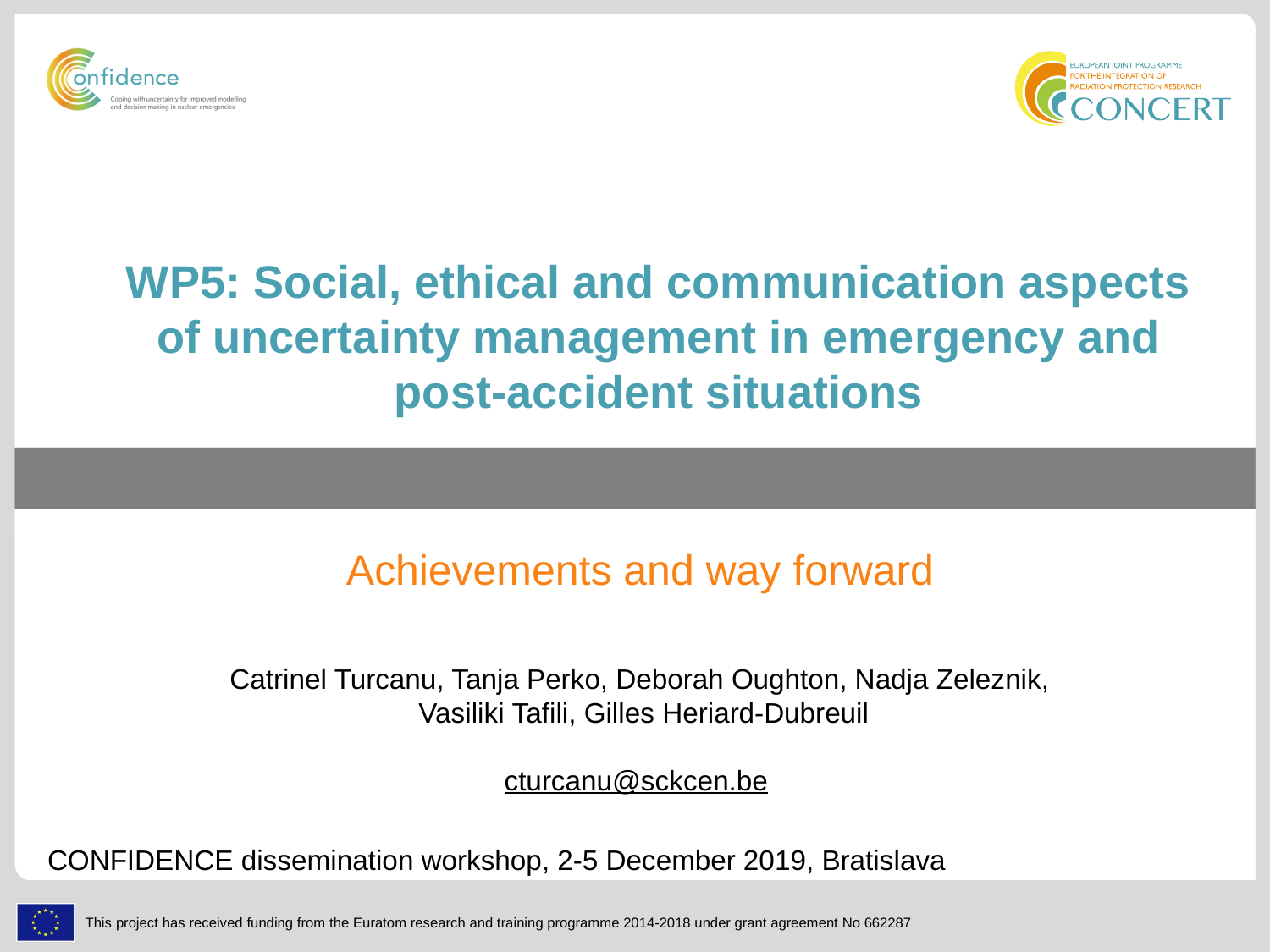

WP5: Social, ethical and communication aspects of uncertainty management in emergency and post-accident situations

Achievements and way forward

Catrinel Turcanu, Tanja Perko, Deborah Oughton, Nadja Zeleznik,
 Vasiliki Tafili, Gilles Heriard-Dubreuil

cturcanu@sckcen.be

CONFIDENCE dissemination workshop, 2-5 December 2019, Bratislava